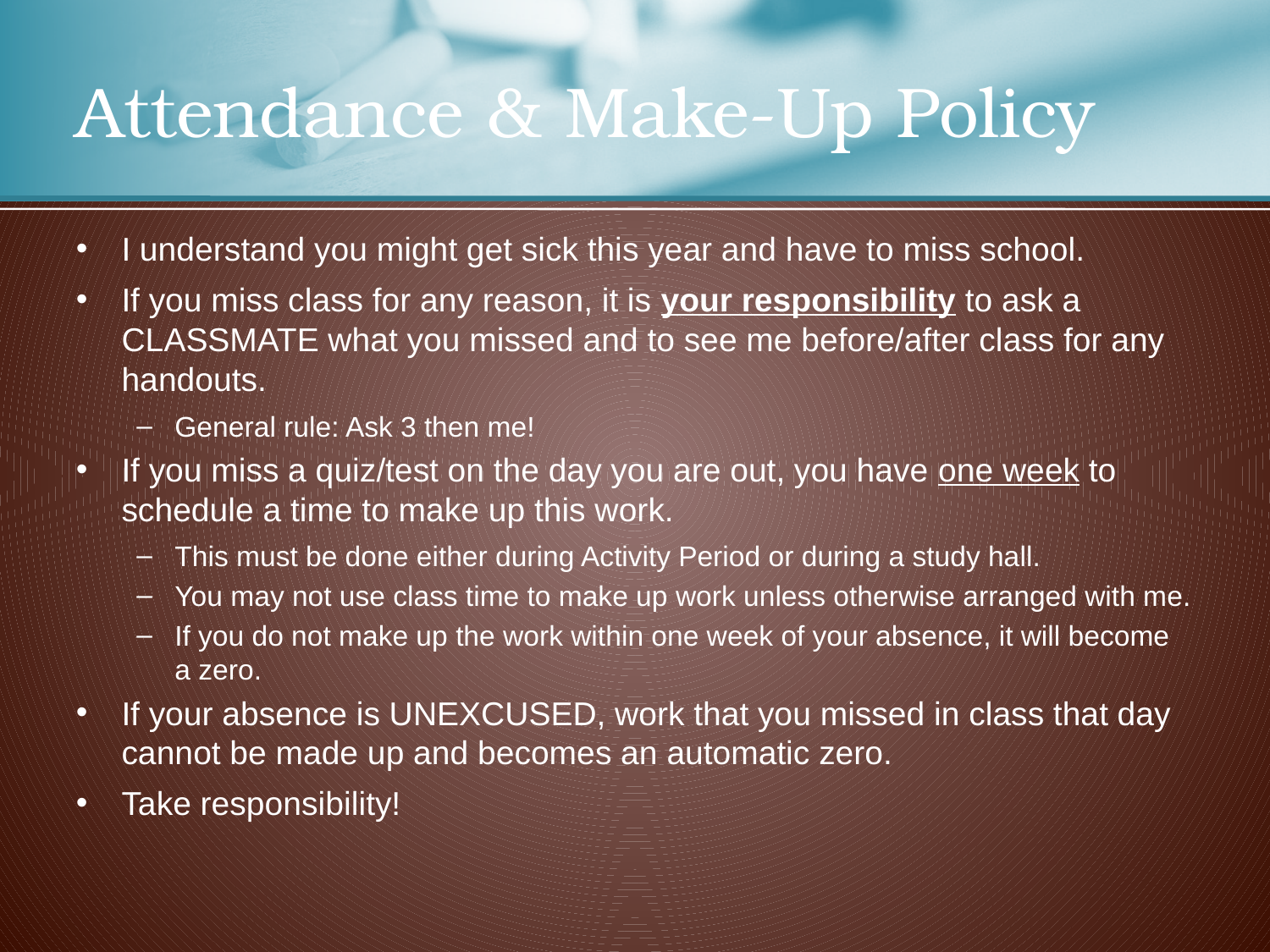

# Attendance & Make-Up Policy
I understand you might get sick this year and have to miss school.
If you miss class for any reason, it is your responsibility to ask a CLASSMATE what you missed and to see me before/after class for any handouts.
General rule: Ask 3 then me!
If you miss a quiz/test on the day you are out, you have one week to schedule a time to make up this work.
This must be done either during Activity Period or during a study hall.
You may not use class time to make up work unless otherwise arranged with me.
If you do not make up the work within one week of your absence, it will become a zero.
If your absence is UNEXCUSED, work that you missed in class that day cannot be made up and becomes an automatic zero.
Take responsibility!